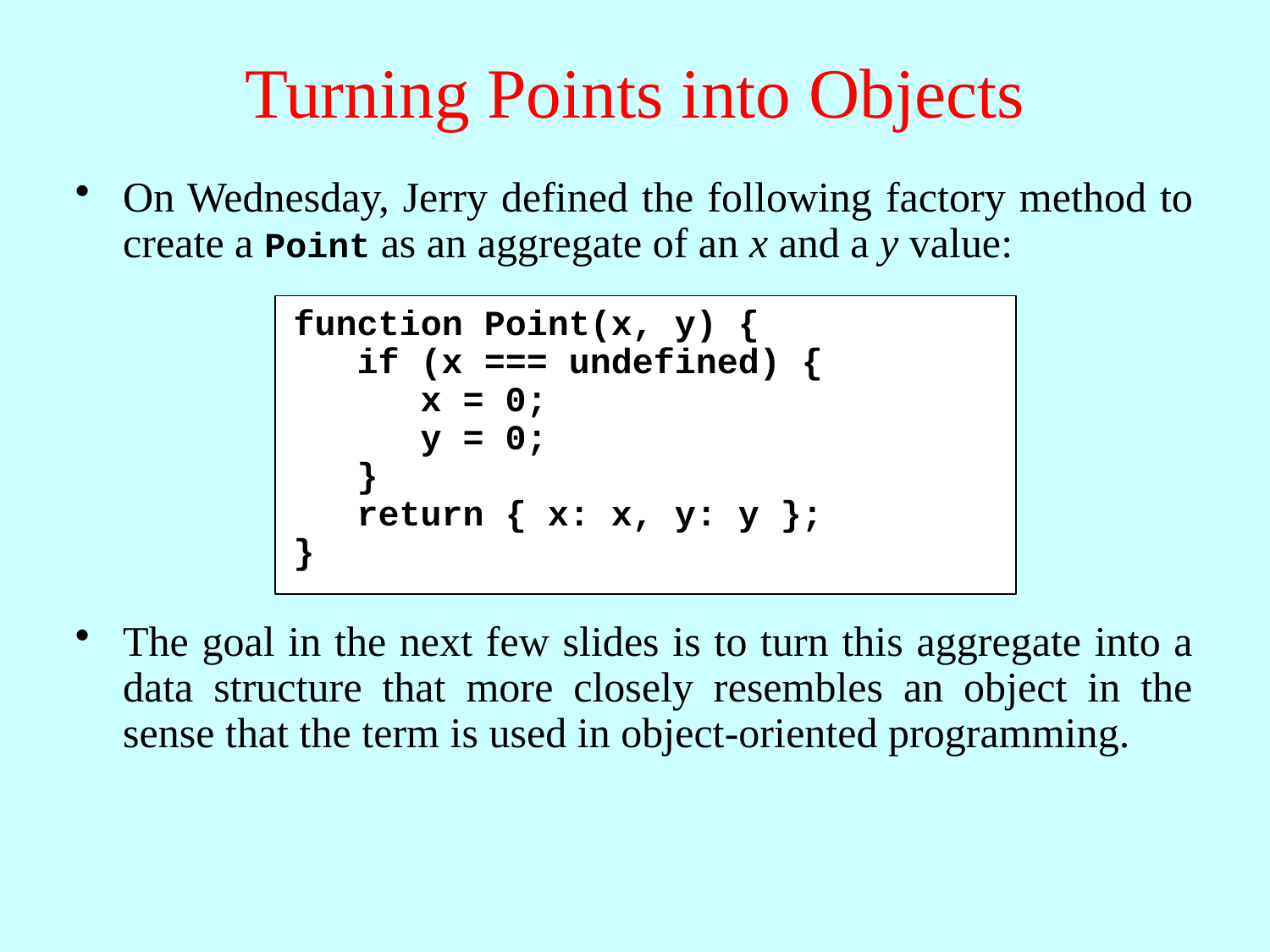

# Turning Points into Objects
On Wednesday, Jerry defined the following factory method to create a Point as an aggregate of an x and a y value:

function Point(x, y) {
   if (x === undefined) {
      x = 0;
      y = 0;
   }
   return { x: x, y: y };
}
The goal in the next few slides is to turn this aggregate into a data structure that more closely resembles an object in the sense that the term is used in object-oriented programming.